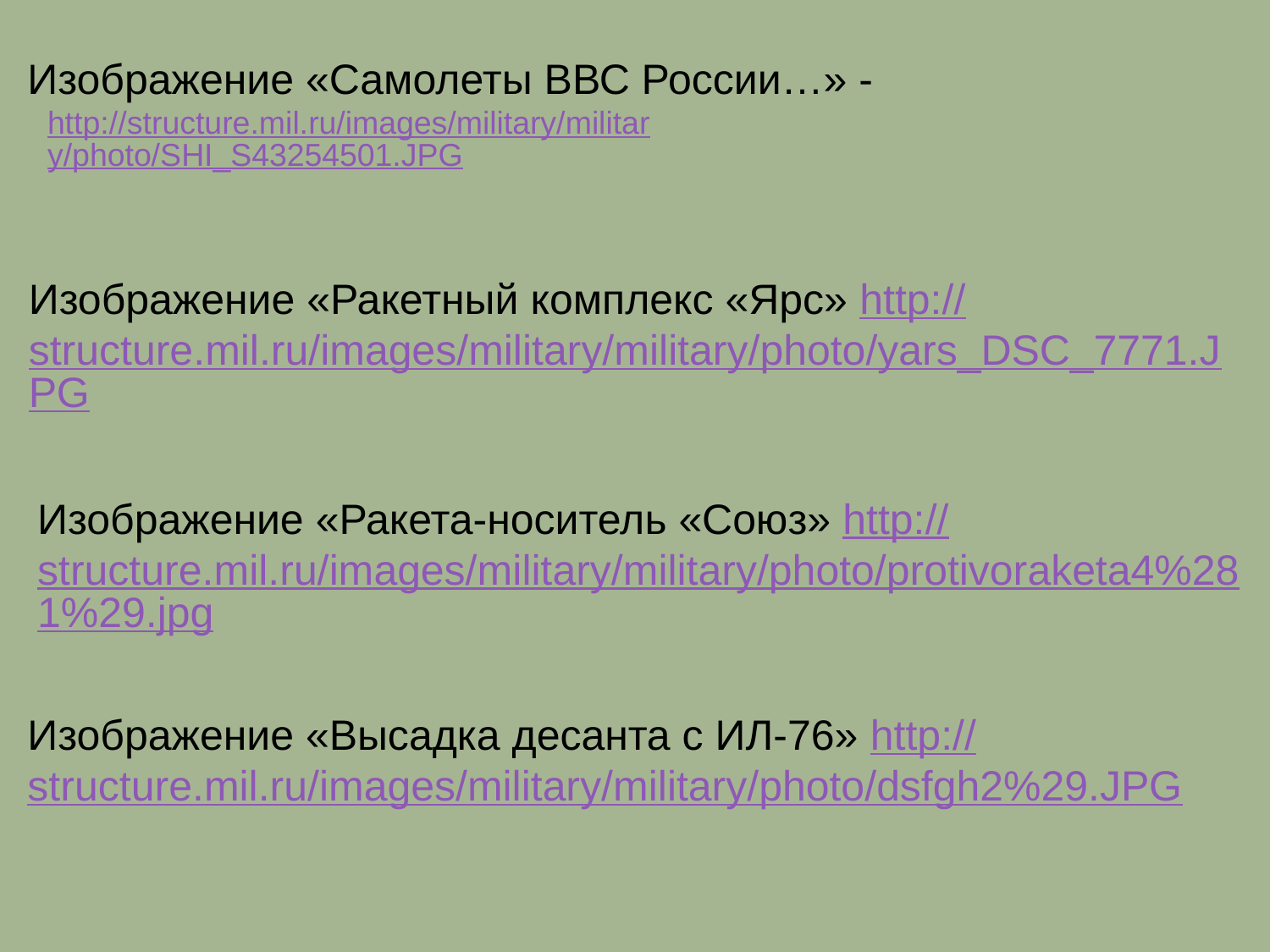

Изображение «Самолеты ВВС России…» -
http://structure.mil.ru/images/military/military/photo/SHI_S43254501.JPG

Изображение «Ракетный комплекс «Ярс» http://structure.mil.ru/images/military/military/photo/yars_DSC_7771.JPG

Изображение «Ракета-носитель «Союз» http://structure.mil.ru/images/military/military/photo/protivoraketa4%281%29.jpg

Изображение «Высадка десанта с ИЛ-76» http://structure.mil.ru/images/military/military/photo/dsfgh2%29.JPG